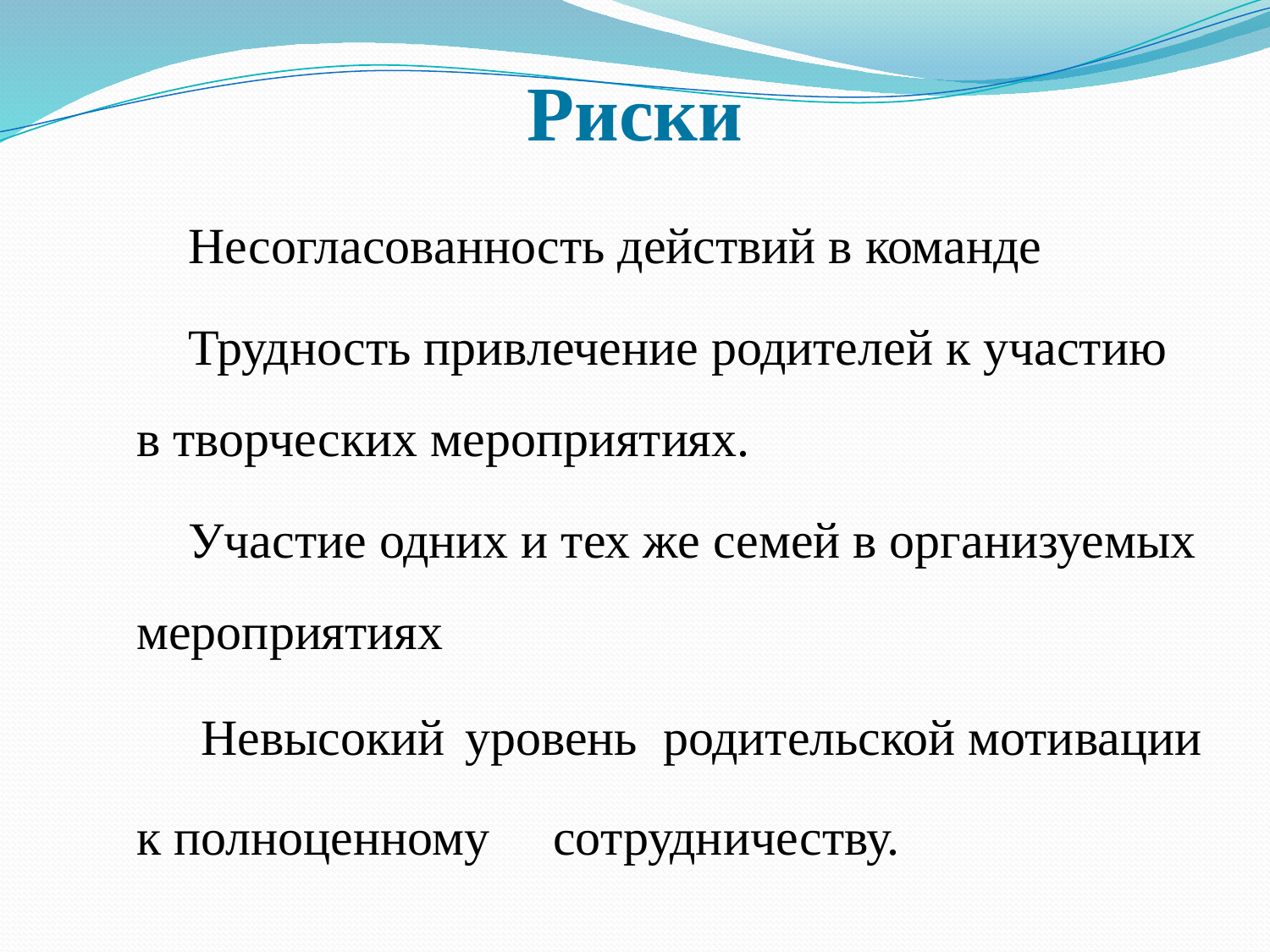

# Риски
Несогласованность действий в команде
Трудность привлечение родителей к участию в творческих мероприятиях.
Участие одних и тех же семей в организуемых мероприятиях
 Невысокий  уровень  родительской мотивации к полноценному     сотрудничеству.